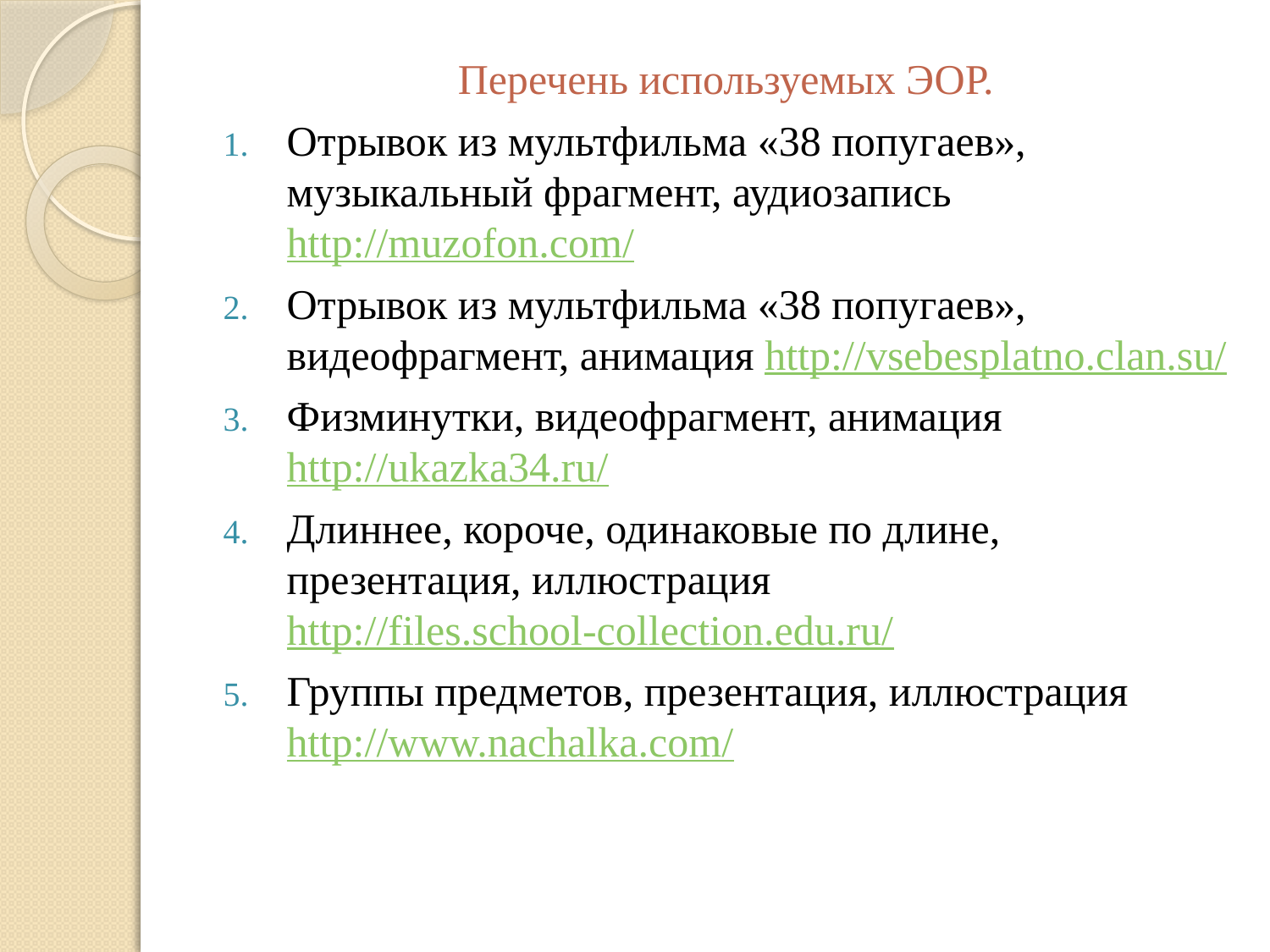

#
Перечень используемых ЭОР.
Отрывок из мультфильма «38 попугаев», музыкальный фрагмент, аудиозапись http://muzofon.com/
Отрывок из мультфильма «38 попугаев», видеофрагмент, анимация http://vsebesplatno.clan.su/
Физминутки, видеофрагмент, анимация http://ukazka34.ru/
Длиннее, короче, одинаковые по длине, презентация, иллюстрация http://files.school-collection.edu.ru/
Группы предметов, презентация, иллюстрация http://www.nachalka.com/